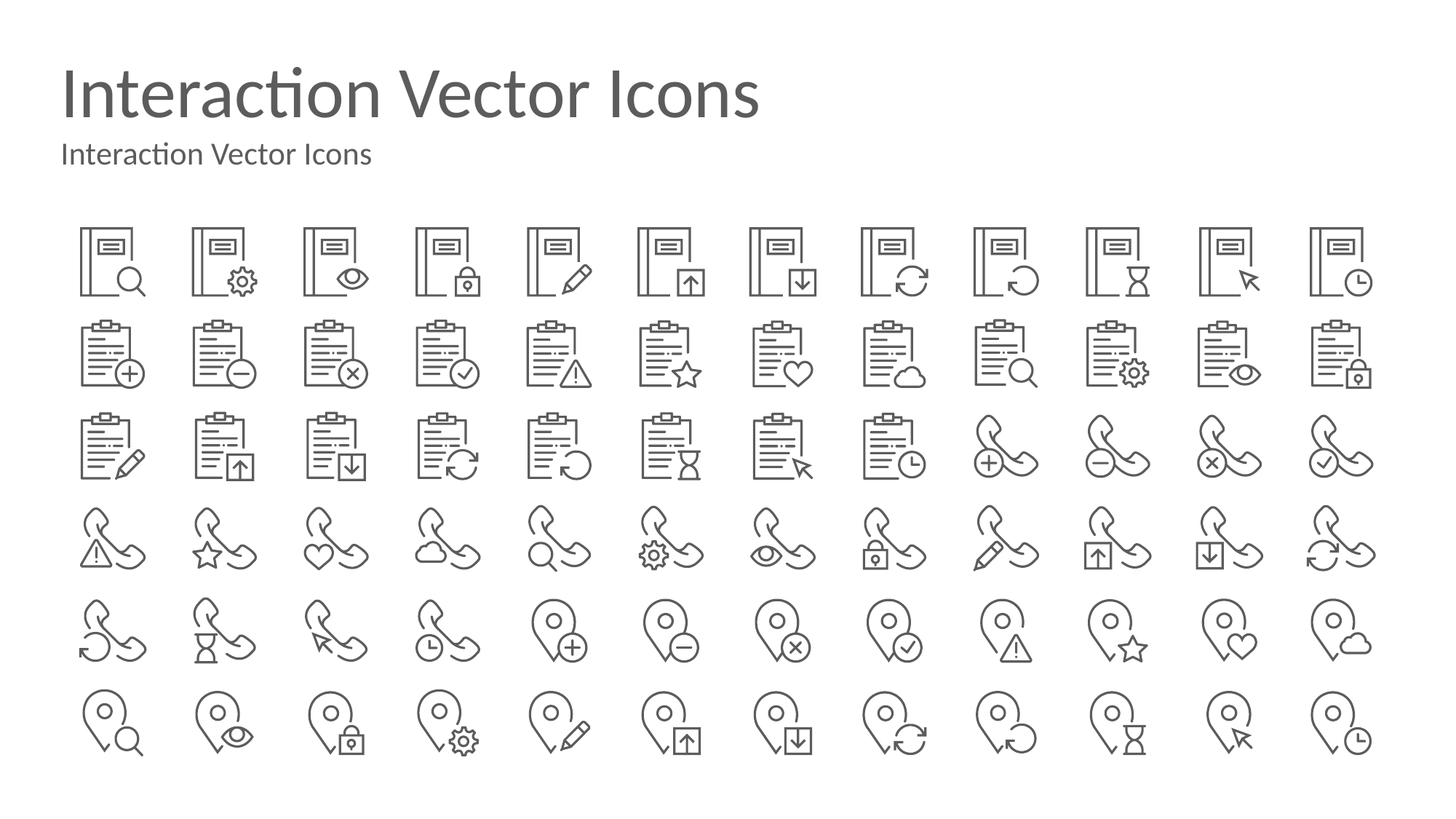

# Interaction Vector Icons
Interaction Vector Icons